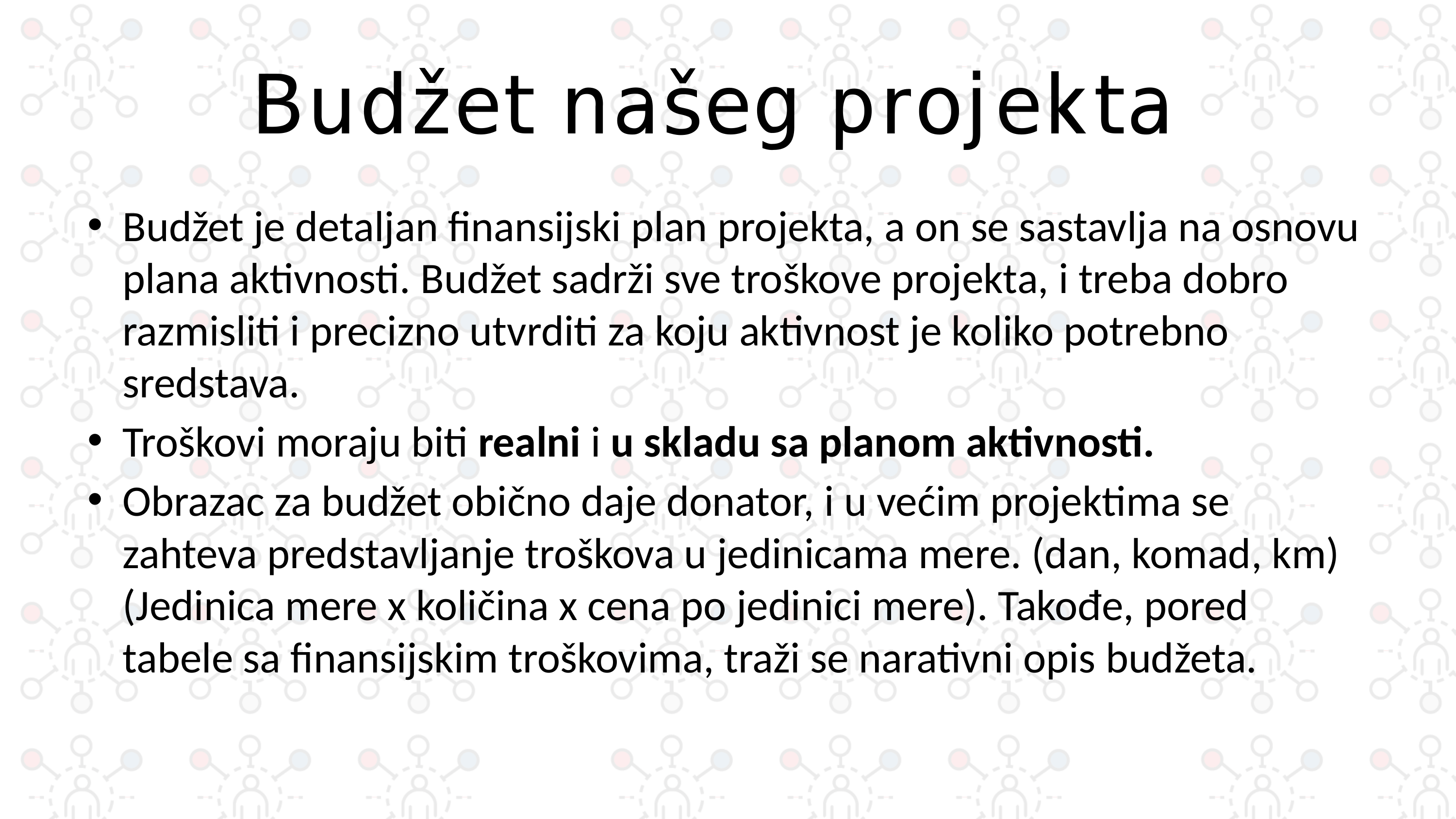

# Budžet našeg projekta
Budžet je detaljan finansijski plan projekta, a on se sastavlja na osnovu plana aktivnosti. Budžet sadrži sve troškove projekta, i treba dobro razmisliti i precizno utvrditi za koju aktivnost je koliko potrebno sredstava.
Troškovi moraju biti realni i u skladu sa planom aktivnosti.
Obrazac za budžet obično daje donator, i u većim projektima se zahteva predstavljanje troškova u jedinicama mere. (dan, komad, km) (Jedinica mere x količina x cena po jedinici mere). Takođe, pored tabele sa finansijskim troškovima, traži se narativni opis budžeta.